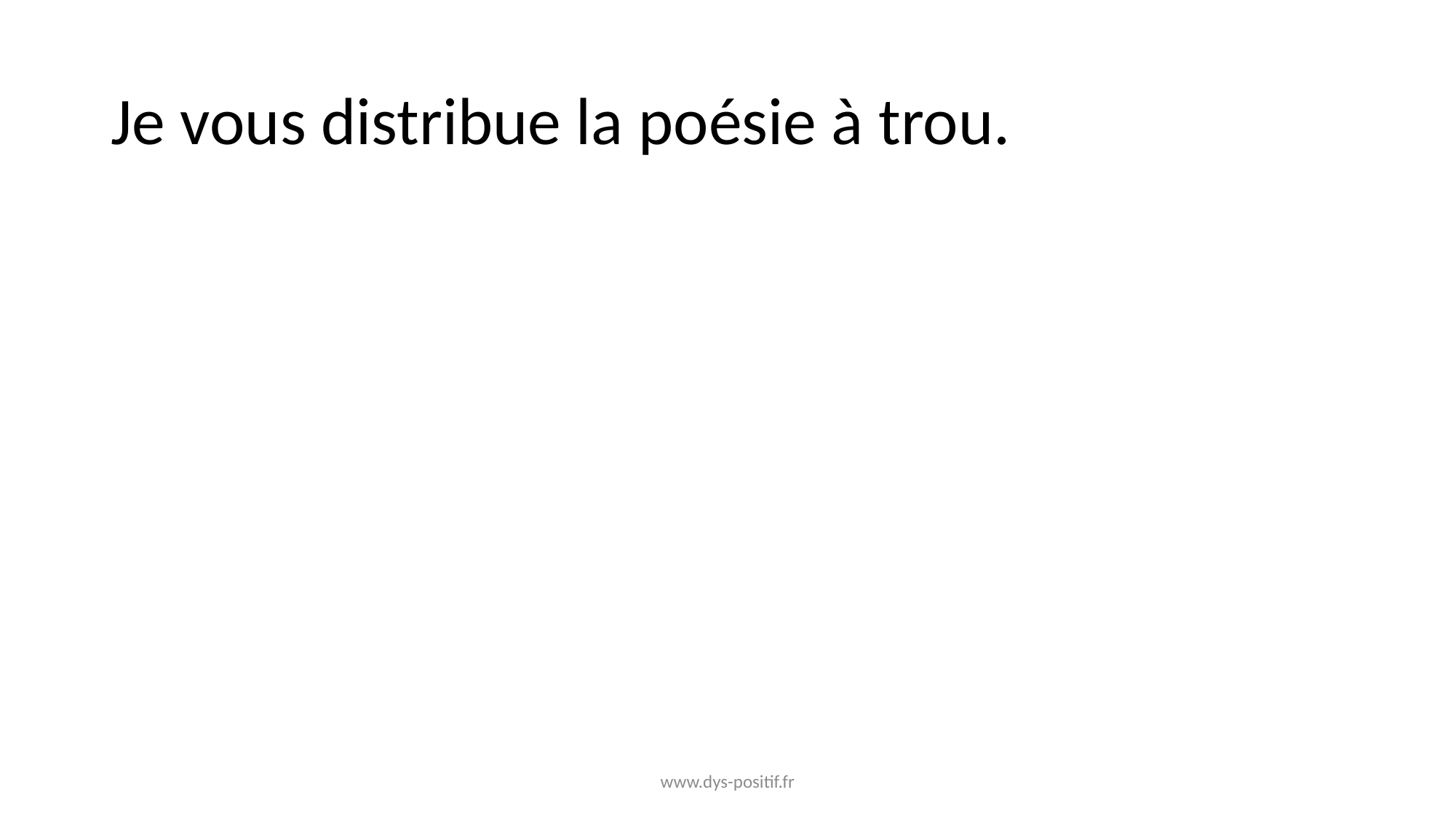

# Je vous distribue la poésie à trou.

www.dys-positif.fr